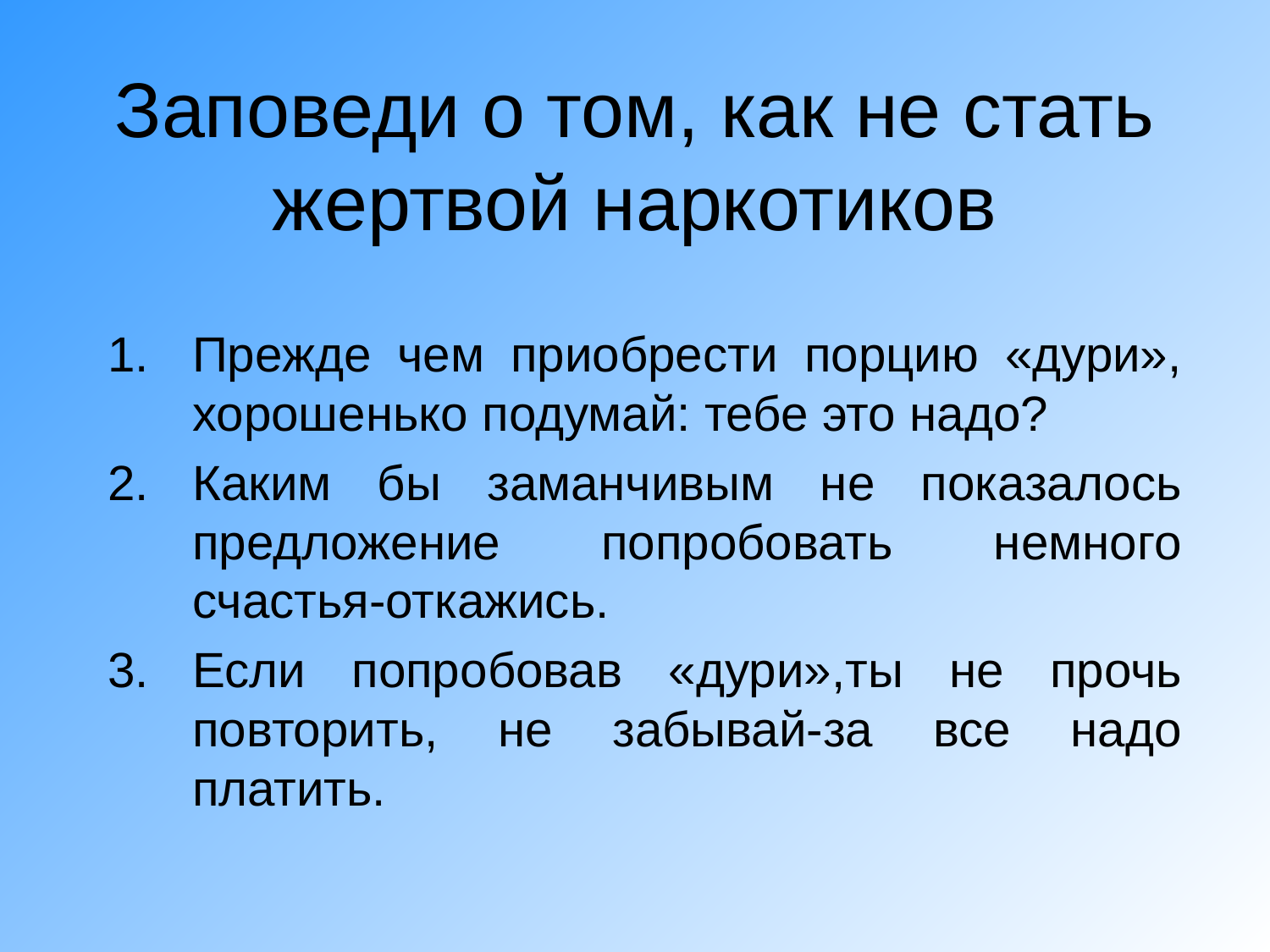

# Заповеди о том, как не стать жертвой наркотиков
Прежде чем приобрести порцию «дури», хорошенько подумай: тебе это надо?
Каким бы заманчивым не показалось предложение попробовать немного счастья-откажись.
Если попробовав «дури»,ты не прочь повторить, не забывай-за все надо платить.